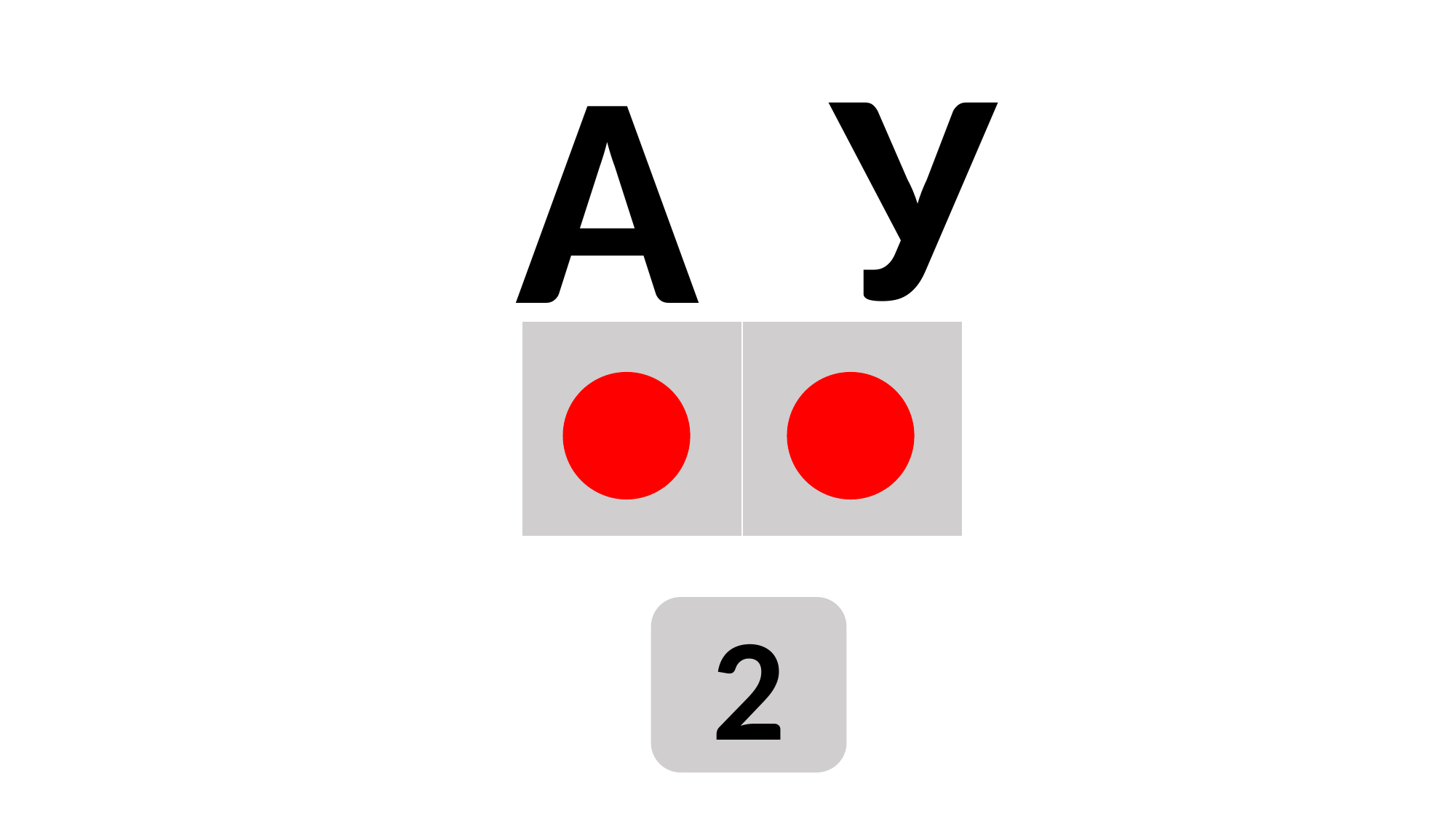

У
А
|  |  |
| --- | --- |

2